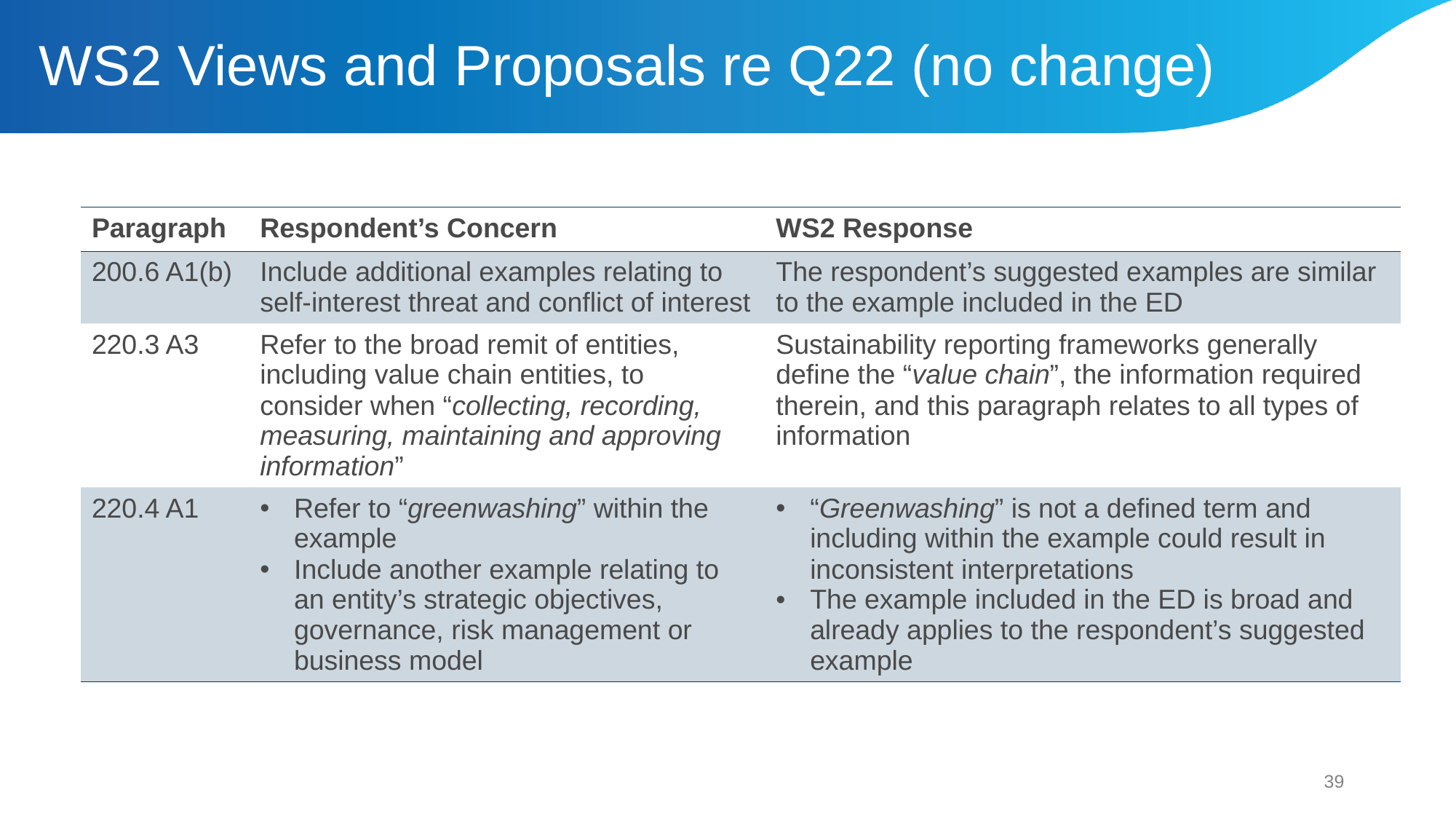

WS2 Views and Proposals re Q22 (no change)

| Paragraph | Respondent’s Concern | WS2 Response |
| --- | --- | --- |
| 200.6 A1(b) | Include additional examples relating to self-interest threat and conflict of interest | The respondent’s suggested examples are similar to the example included in the ED |
| 220.3 A3 | Refer to the broad remit of entities, including value chain entities, to consider when “collecting, recording, measuring, maintaining and approving information” | Sustainability reporting frameworks generally define the “value chain”, the information required therein, and this paragraph relates to all types of information |
| 220.4 A1 | Refer to “greenwashing” within the example Include another example relating to an entity’s strategic objectives, governance, risk management or business model | “Greenwashing” is not a defined term and including within the example could result in inconsistent interpretations The example included in the ED is broad and already applies to the respondent’s suggested example |
39